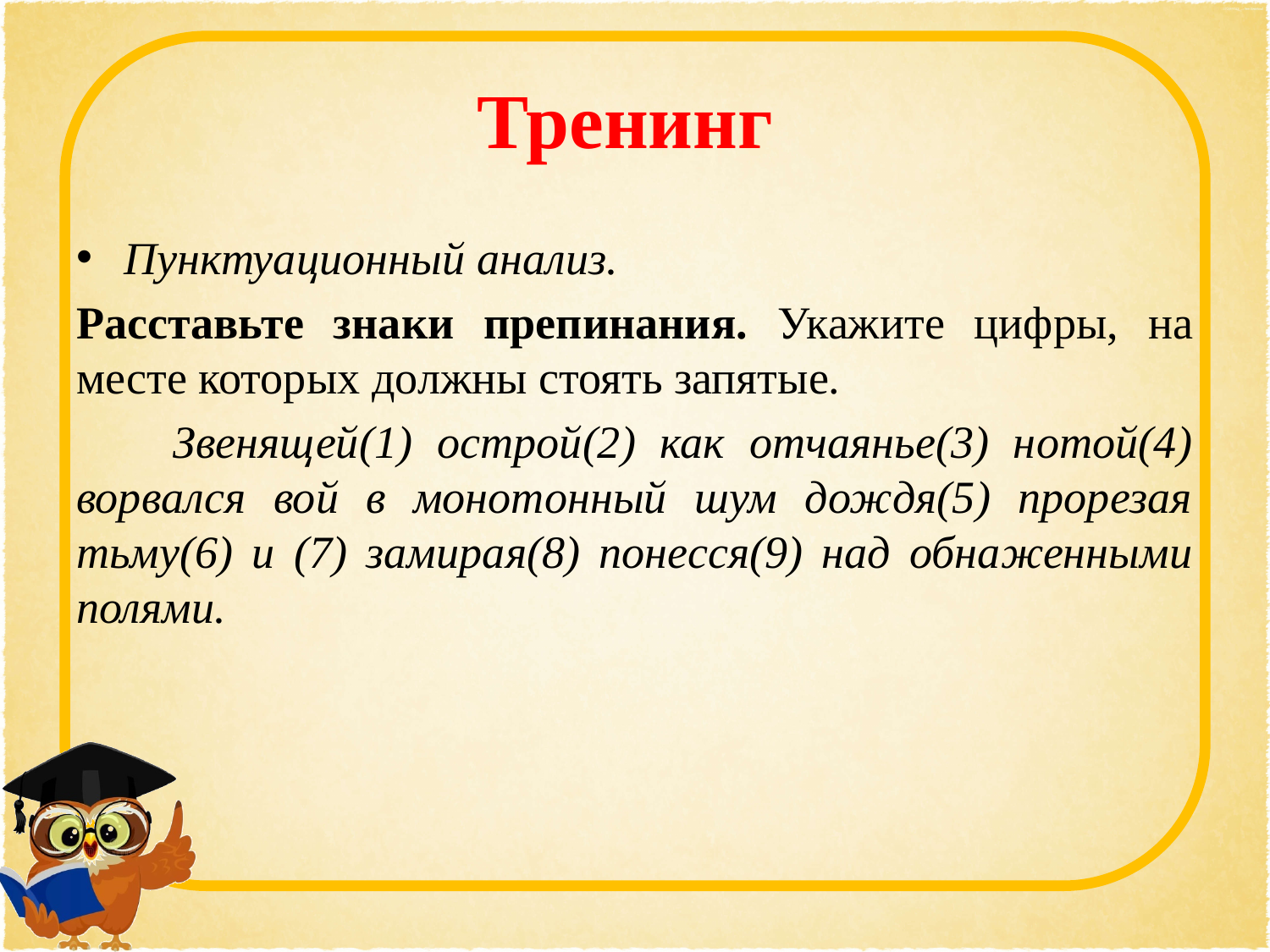

# Тренинг
Пунктуационный анализ.
Расставьте знаки препинания. Укажите цифры, на месте которых должны стоять запятые.
    Звенящей(1) острой(2) как отчаянье(3) нотой(4) ворвался вой в монотонный шум дождя(5) прорезая тьму(6) и (7) замирая(8) понесся(9) над обнаженными полями.